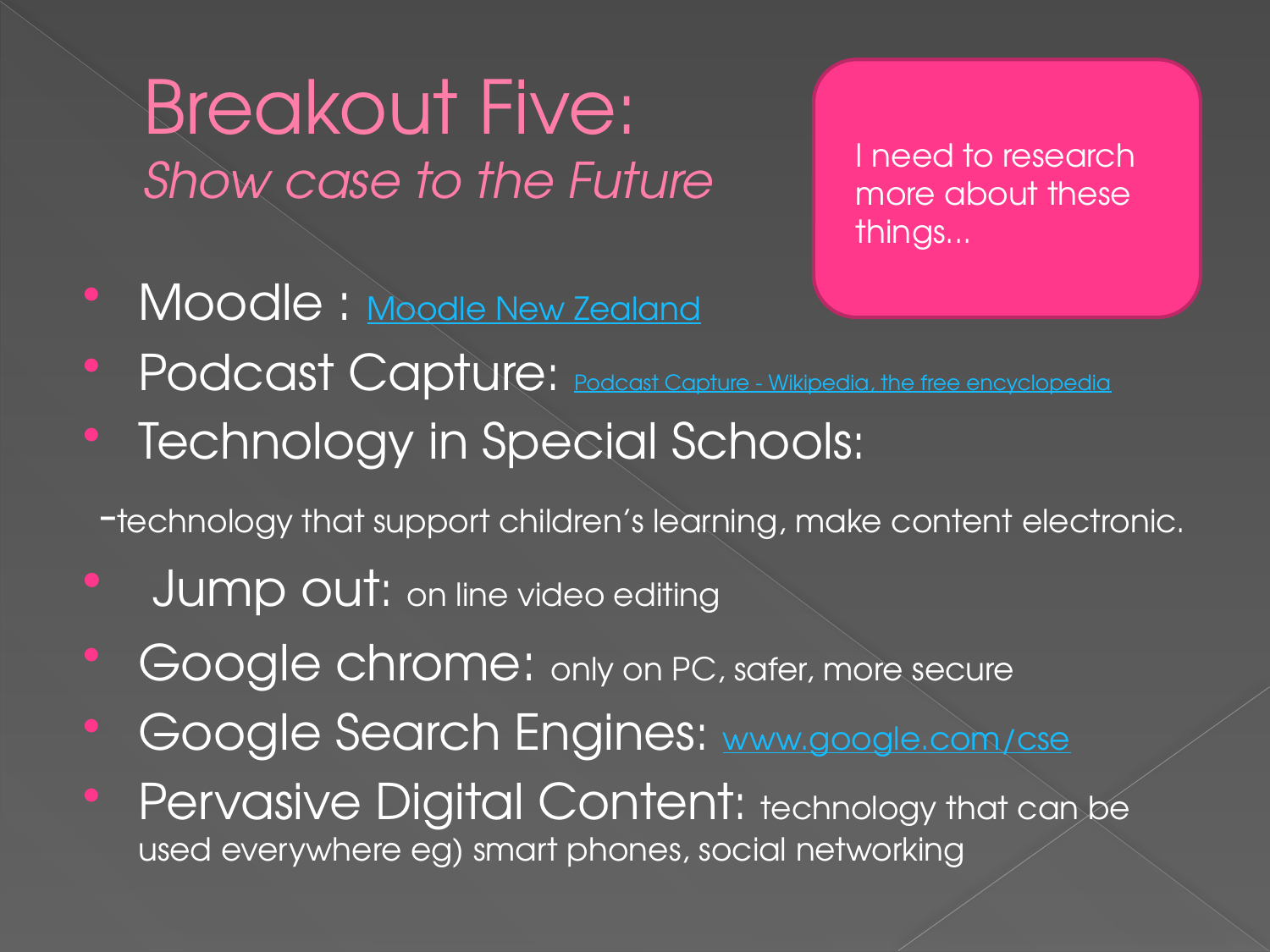

# Breakout Five: Show case to the Future

I need to research more about these things...
Moodle : Moodle New Zealand
Podcast Capture: Podcast Capture - Wikipedia, the free encyclopedia
Technology in Special Schools:
 -technology that support children’s learning, make content electronic.
 Jump out: on line video editing
Google chrome: only on PC, safer, more secure
Google Search Engines: www.google.com/cse
Pervasive Digital Content: technology that can be used everywhere eg) smart phones, social networking